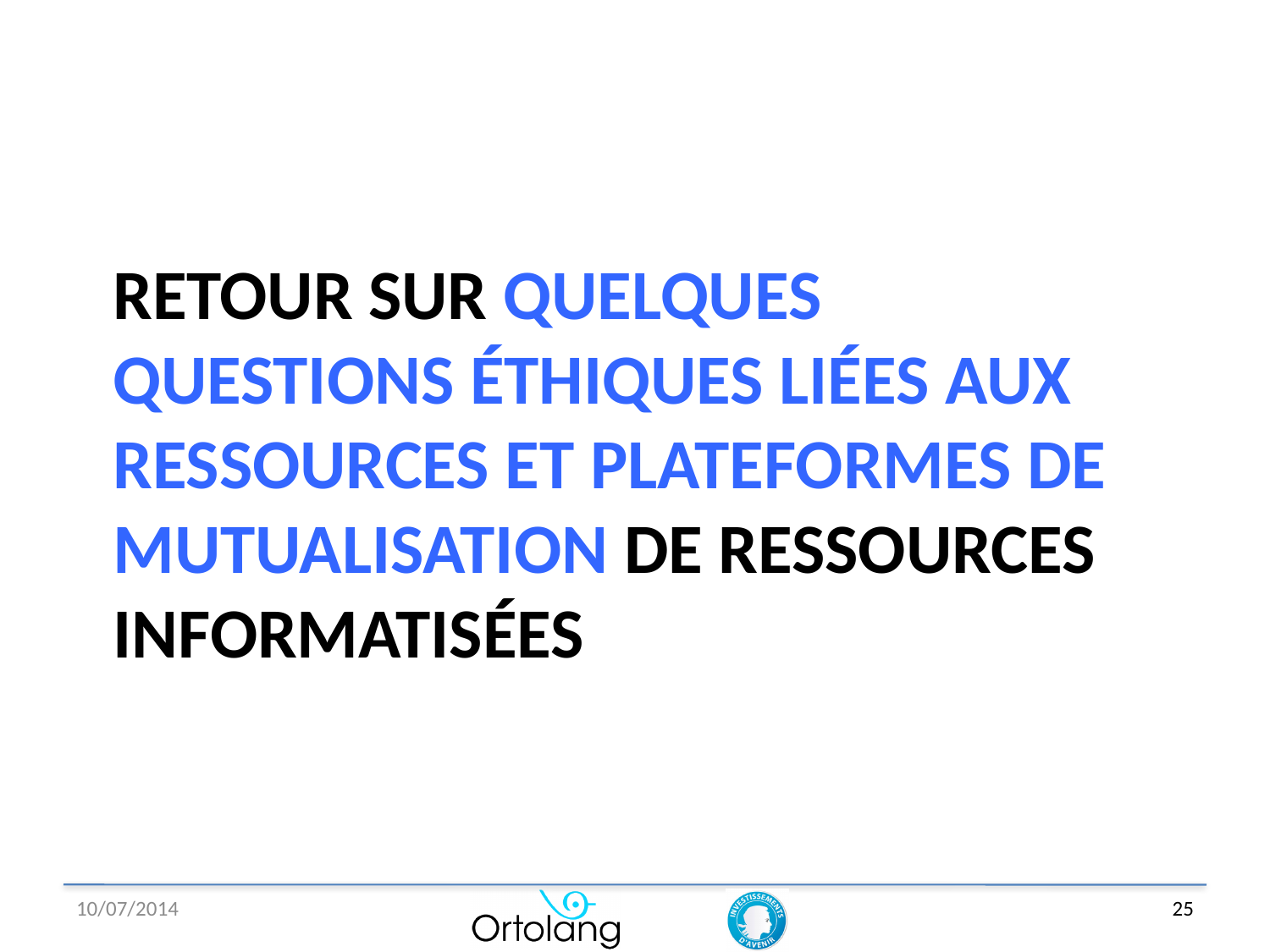

# Retour sur quelques questions éthiques liées aux ressources et plateformes de mutualisation de ressources informatisées
10/07/2014
25